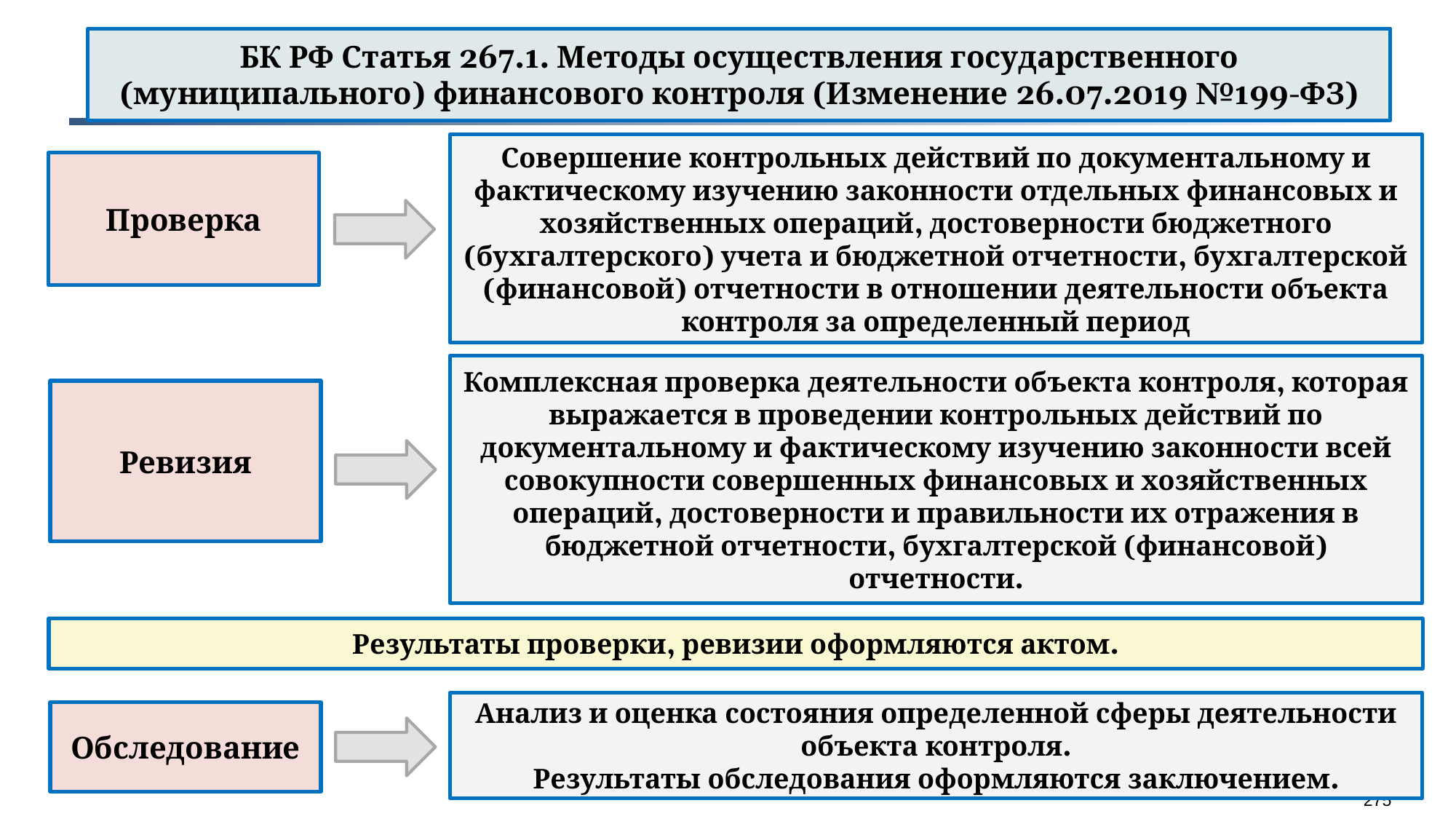

БК РФ Статья 267.1. Методы осуществления государственного (муниципального) финансового контроля (Изменение 26.07.2019 №199-ФЗ)
Совершение контрольных действий по документальному и фактическому изучению законности отдельных финансовых и хозяйственных операций, достоверности бюджетного (бухгалтерского) учета и бюджетной отчетности, бухгалтерской (финансовой) отчетности в отношении деятельности объекта контроля за определенный период
Проверка

Комплексная проверка деятельности объекта контроля, которая выражается в проведении контрольных действий по документальному и фактическому изучению законности всей совокупности совершенных финансовых и хозяйственных операций, достоверности и правильности их отражения в бюджетной отчетности, бухгалтерской (финансовой) отчетности.
Ревизия

Результаты проверки, ревизии оформляются актом.
Анализ и оценка состояния определенной сферы деятельности объекта контроля.
Результаты обследования оформляются заключением.
Обследование